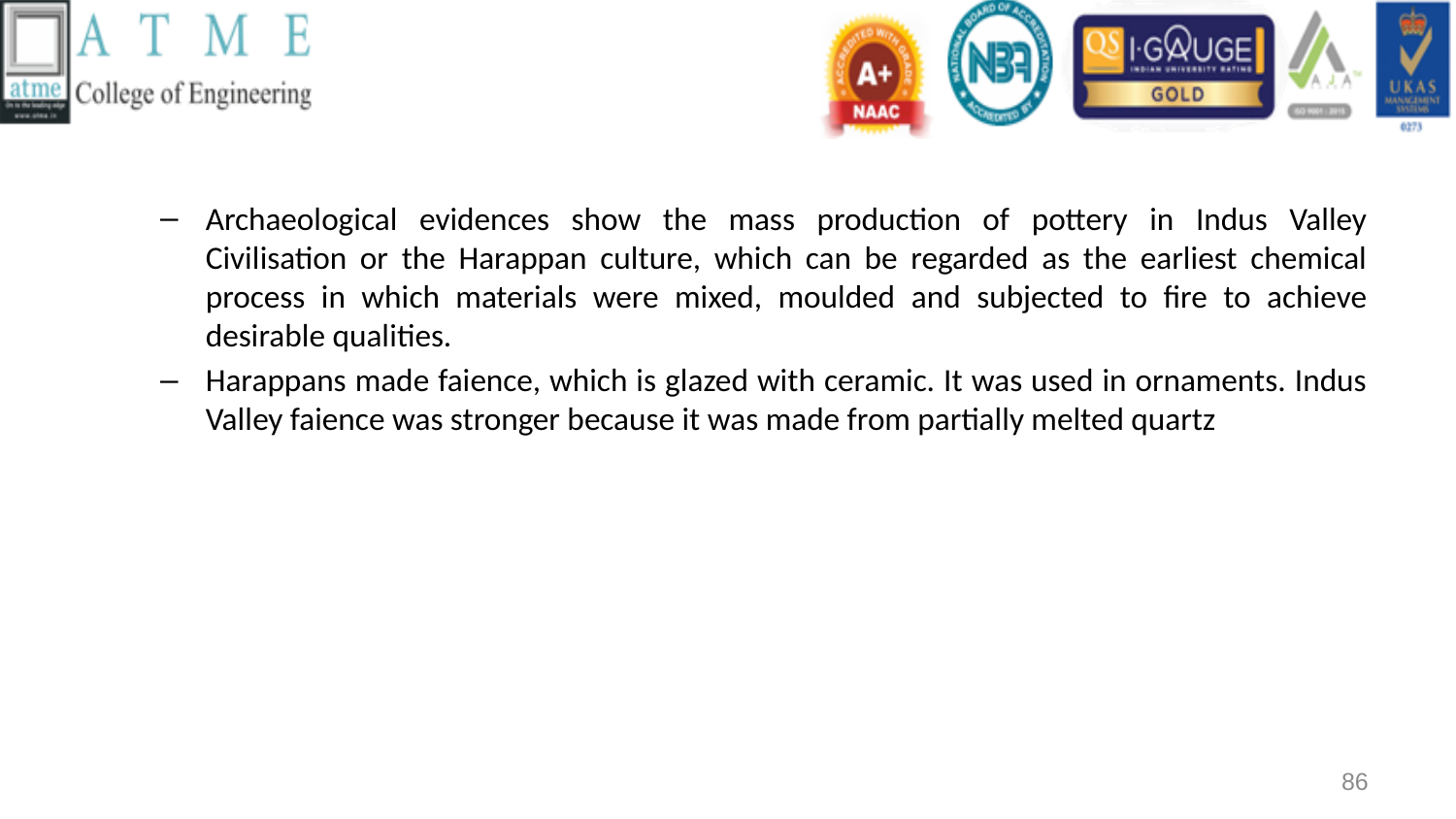

Archaeological evidences show the mass production of pottery in Indus Valley Civilisation or the Harappan culture, which can be regarded as the earliest chemical process in which materials were mixed, moulded and subjected to fire to achieve desirable qualities.
Harappans made faience, which is glazed with ceramic. It was used in ornaments. Indus Valley faience was stronger because it was made from partially melted quartz
86